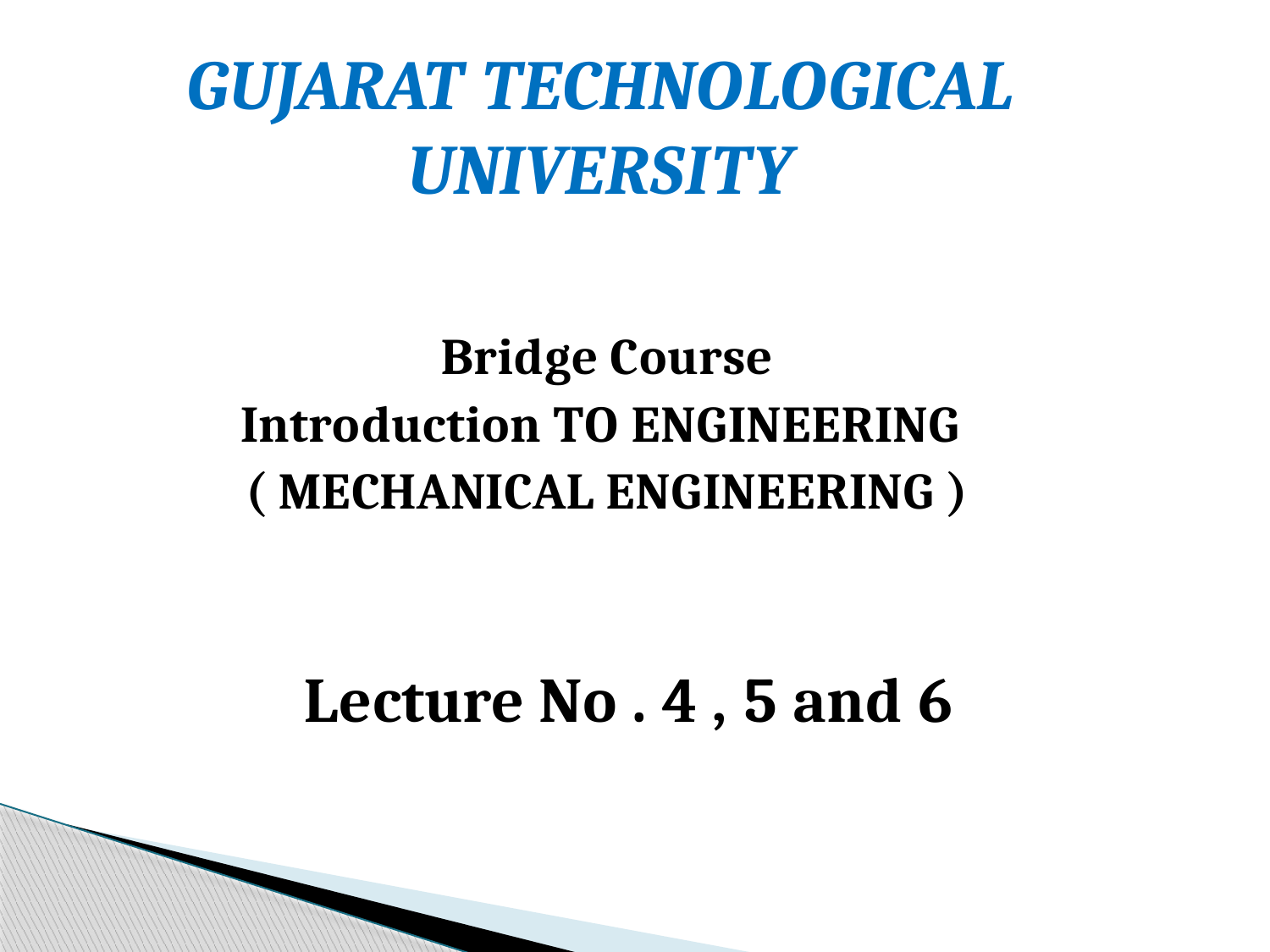

# GUJARAT TECHNOLOGICAL UNIVERSITY

Bridge Course
Introduction TO ENGINEERING
( MECHANICAL ENGINEERING )

Lecture No . 4 , 5 and 6